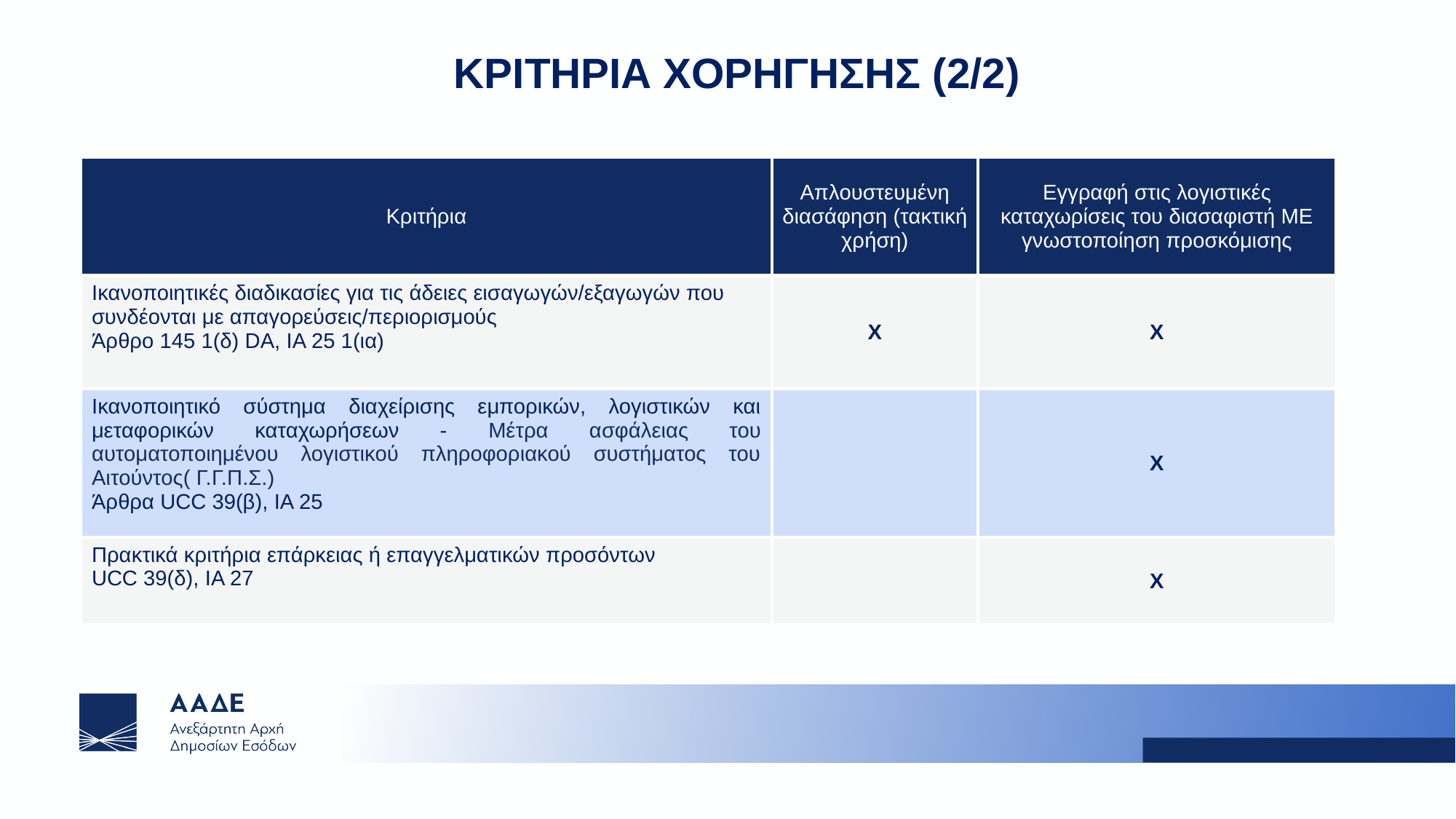

ΚΡΙΤΗΡΙΑ ΧΟΡΗΓΗΣΗΣ (2/2)
| Κριτήρια | Απλουστευμένη διασάφηση (τακτική χρήση) | Εγγραφή στις λογιστικές καταχωρίσεις του διασαφιστή ΜΕ γνωστοποίηση προσκόμισης |
| --- | --- | --- |
| Ικανοποιητικές διαδικασίες για τις άδειες εισαγωγών/εξαγωγών που συνδέονται με απαγορεύσεις/περιορισμούς Άρθρο 145 1(δ) DA, ΙΑ 25 1(ια) | X | X |
| Ικανοποιητικό σύστημα διαχείρισης εμπορικών, λογιστικών και μεταφορικών καταχωρήσεων - Μέτρα ασφάλειας του αυτοματοποιημένου λογιστικού πληροφοριακού συστήματος του Αιτούντος( Γ.Γ.Π.Σ.) Άρθρα UCC 39(β), IA 25 |  | X |
| Πρακτικά κριτήρια επάρκειας ή επαγγελματικών προσόντων UCC 39(δ), IA 27 |  | X |